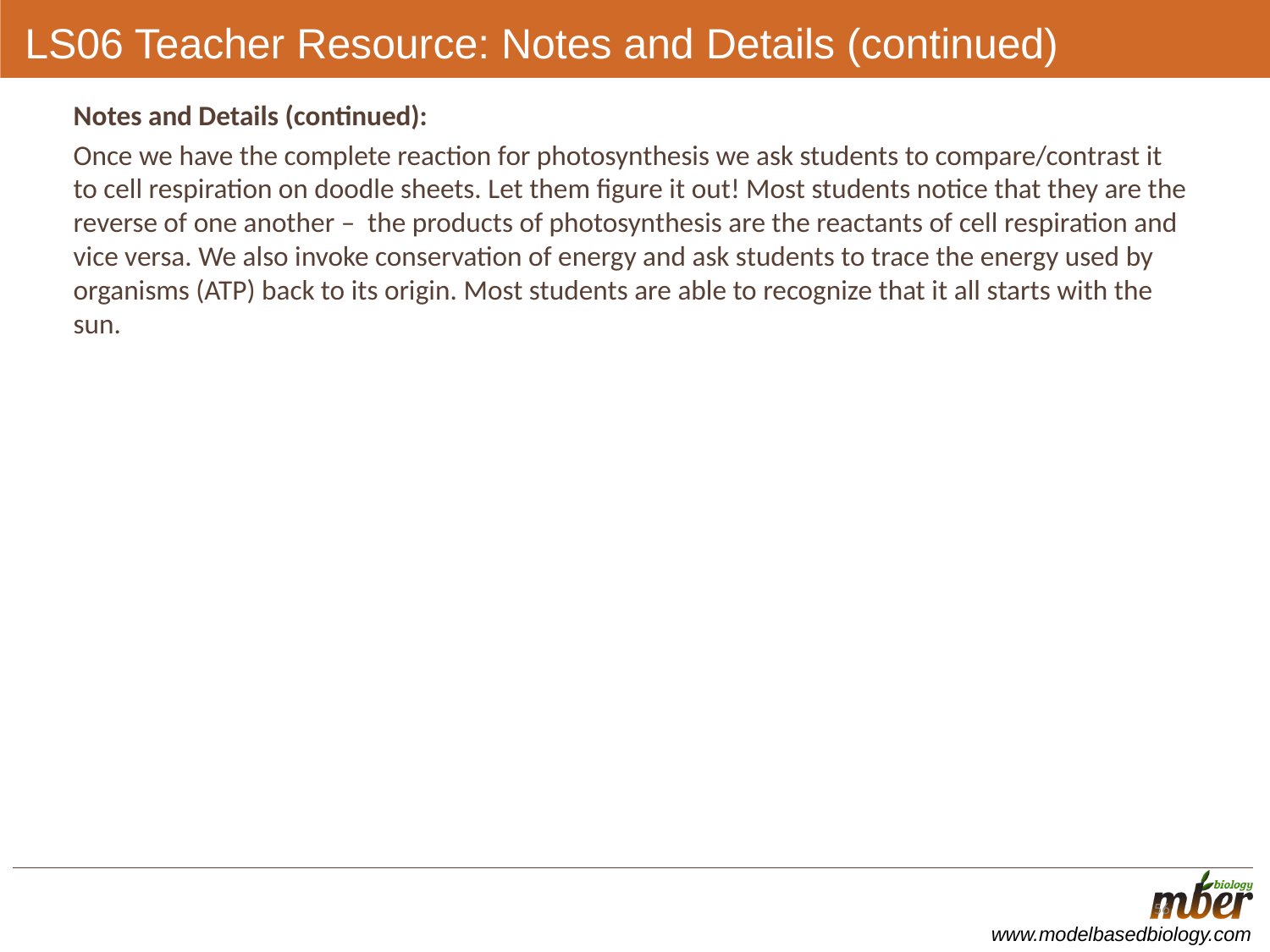

# LS06 Teacher Resource: Notes and Details (continued)
Notes and Details (continued):
Once we have the complete reaction for photosynthesis we ask students to compare/contrast it to cell respiration on doodle sheets. Let them figure it out! Most students notice that they are the reverse of one another –  the products of photosynthesis are the reactants of cell respiration and vice versa. We also invoke conservation of energy and ask students to trace the energy used by organisms (ATP) back to its origin. Most students are able to recognize that it all starts with the sun.
56